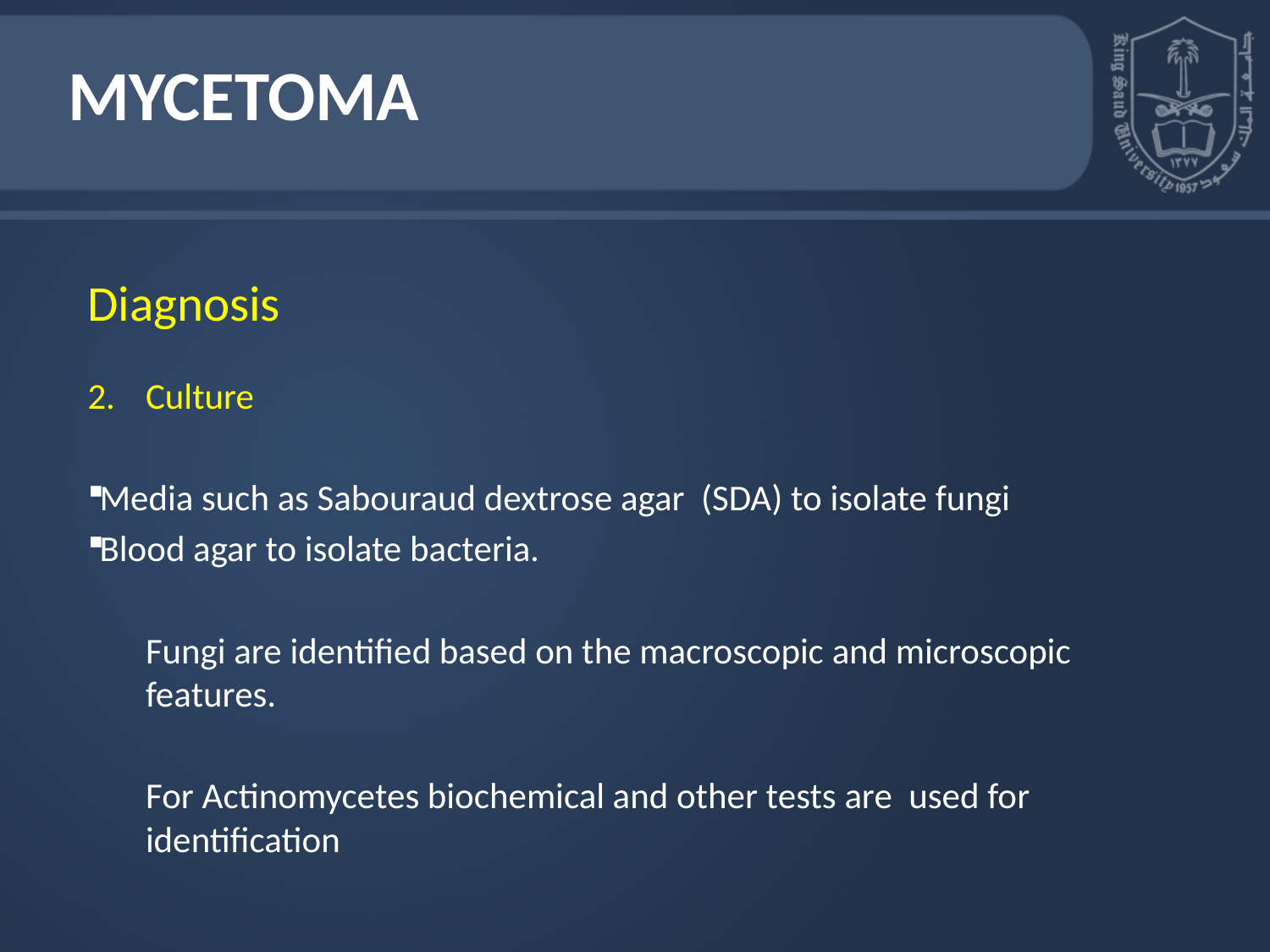

# Mycetoma
Diagnosis

Culture

Media such as Sabouraud dextrose agar  (SDA) to isolate fungi
Blood agar to isolate bacteria.

Fungi are identified based on the macroscopic and microscopic features.

For Actinomycetes biochemical and other tests are  used for identification